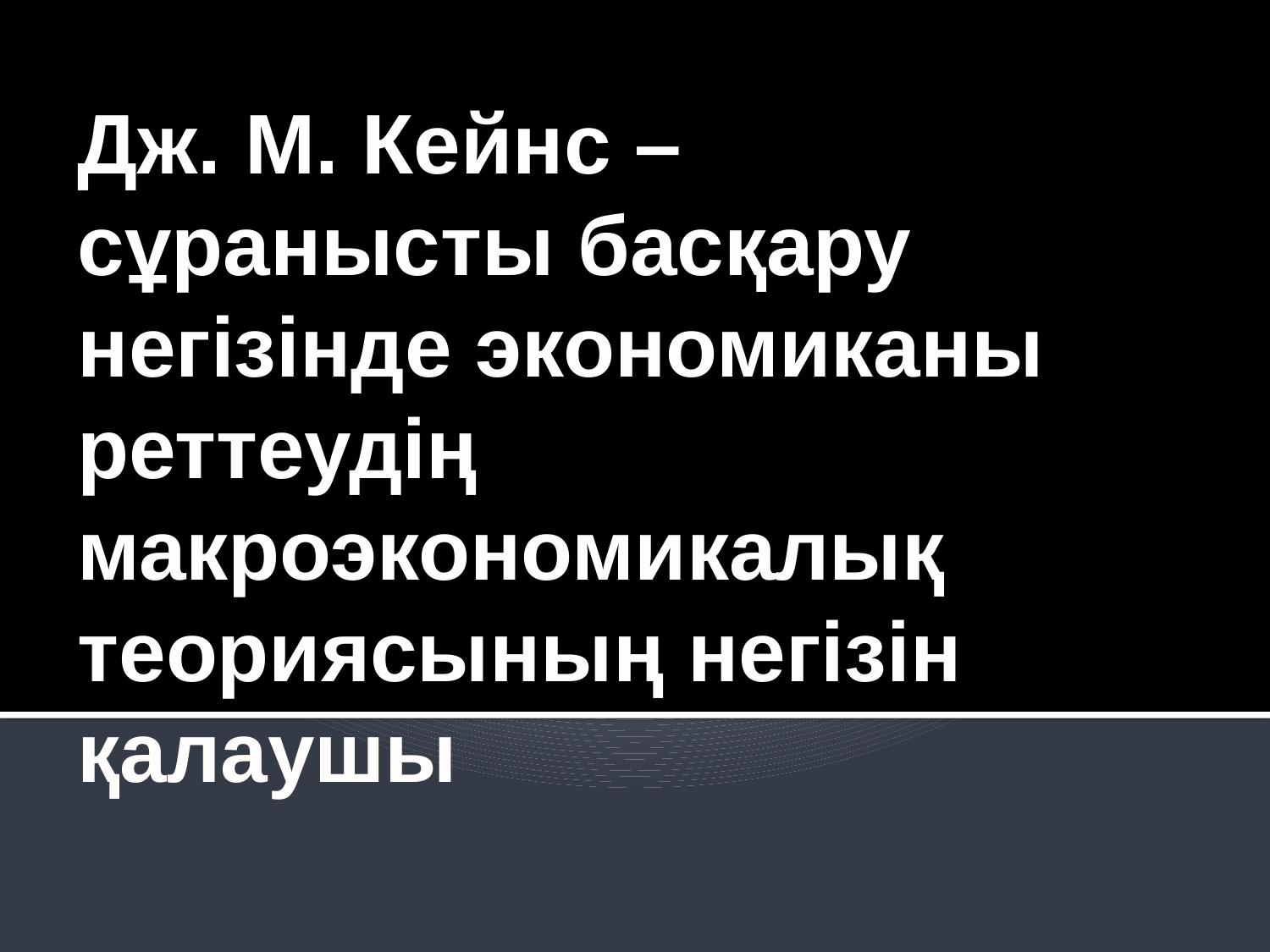

# Дж. М. Кейнс – сұранысты басқару негізінде экономиканы реттеудің макроэкономикалық теориясының негізін қалаушы